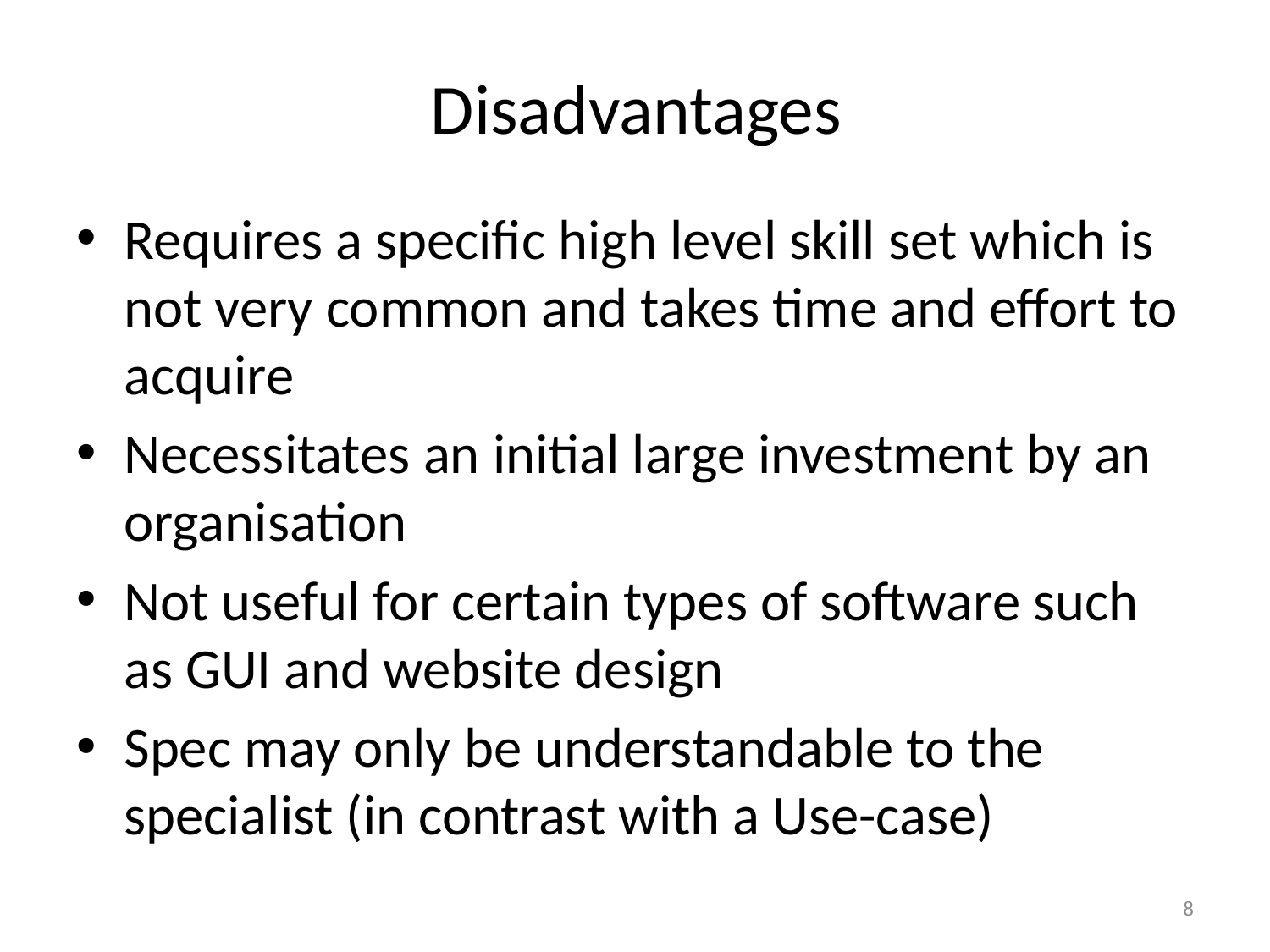

# Disadvantages
Requires a specific high level skill set which is not very common and takes time and effort to acquire
Necessitates an initial large investment by an organisation
Not useful for certain types of software such as GUI and website design
Spec may only be understandable to the specialist (in contrast with a Use-case)
8